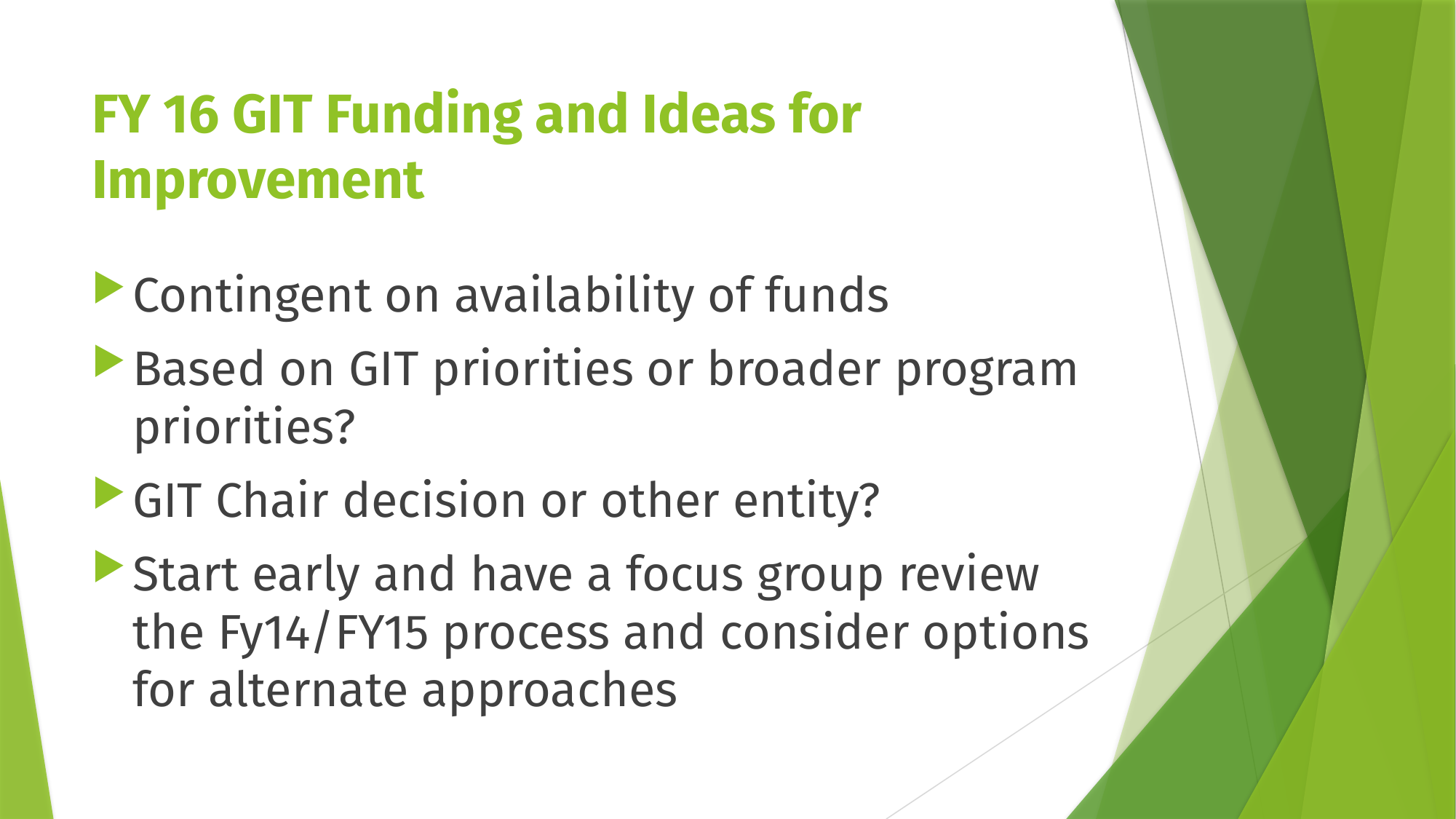

# FY 16 GIT Funding and Ideas for Improvement
Contingent on availability of funds
Based on GIT priorities or broader program priorities?
GIT Chair decision or other entity?
Start early and have a focus group review the Fy14/FY15 process and consider options for alternate approaches